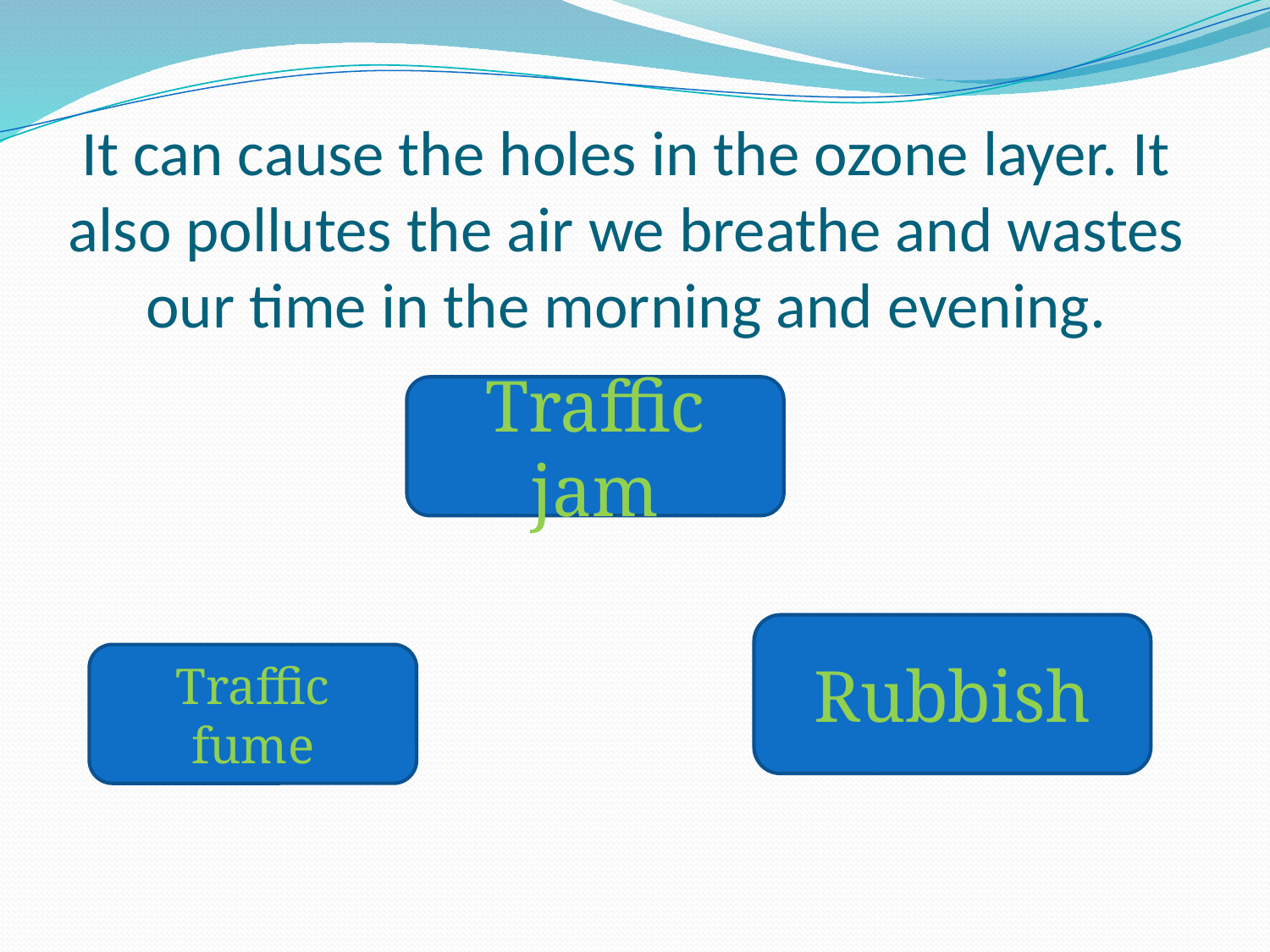

# It can cause the holes in the ozone layer. It also pollutes the air we breathe and wastes our time in the morning and evening.
Traffic jam
Rubbish
Traffic fume